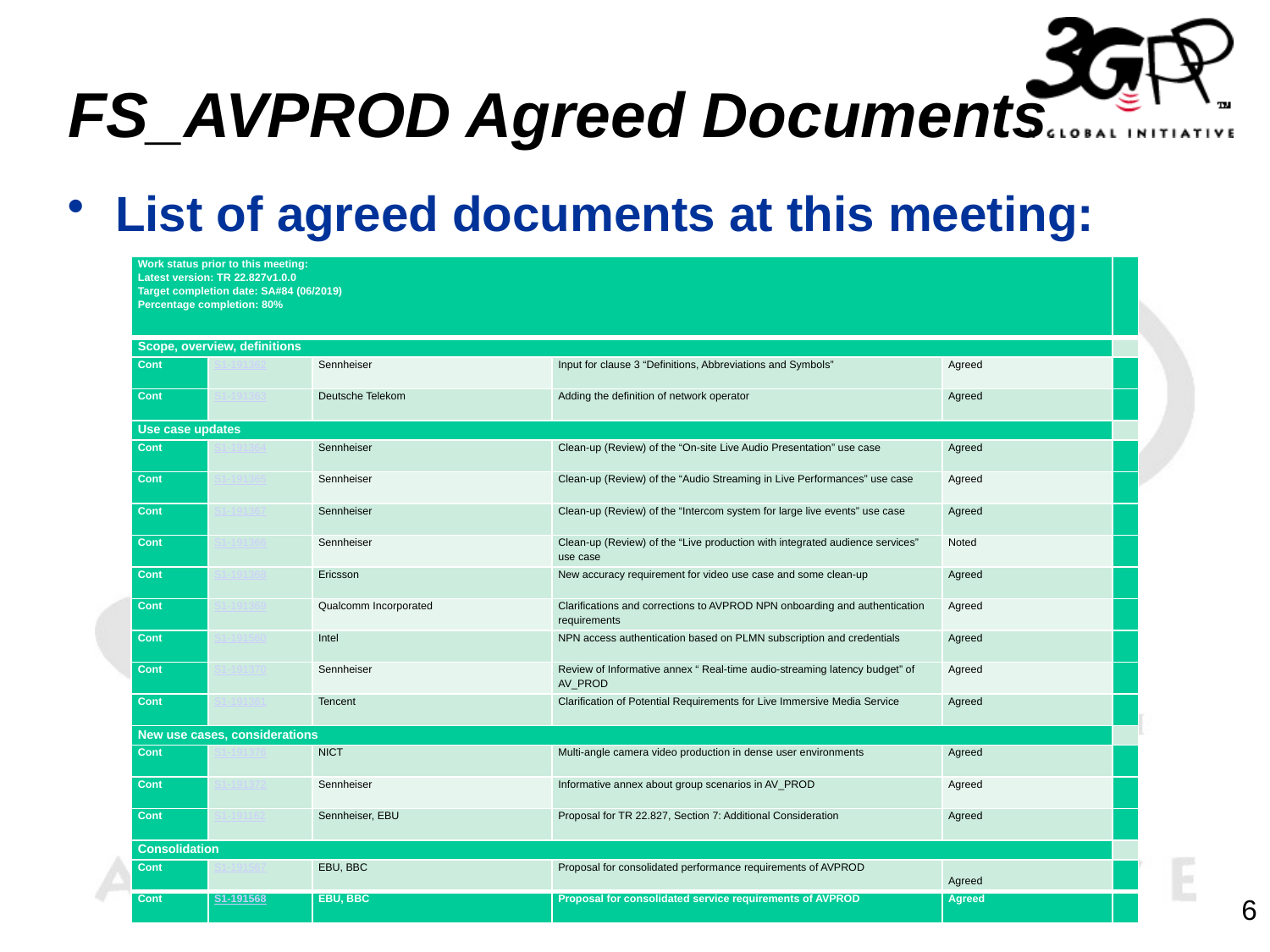

# FS_AVPROD Agreed Documents
List of agreed documents at this meeting:

| Work status prior to this meeting: Latest version: TR 22.827v1.0.0 Target completion date: SA#84 (06/2019) Percentage completion: 80% |  |  |  |  |  |
| --- | --- | --- | --- | --- | --- |
| Scope, overview, definitions |  |  |  |  |  |
| Cont | S1-191362 | Sennheiser | Input for clause 3 “Definitions, Abbreviations and Symbols” | Agreed |  |
| Cont | S1-191363 | Deutsche Telekom | Adding the definition of network operator | Agreed |  |
| Use case updates |  |  |  |  |  |
| Cont | S1-191364 | Sennheiser | Clean-up (Review) of the “On-site Live Audio Presentation” use case | Agreed |  |
| Cont | S1-191365 | Sennheiser | Clean-up (Review) of the “Audio Streaming in Live Performances” use case | Agreed |  |
| Cont | S1-191367 | Sennheiser | Clean-up (Review) of the “Intercom system for large live events” use case | Agreed |  |
| Cont | S1-191366 | Sennheiser | Clean-up (Review) of the “Live production with integrated audience services” use case | Noted |  |
| Cont | S1-191368 | Ericsson | New accuracy requirement for video use case and some clean-up | Agreed |  |
| Cont | S1-191369 | Qualcomm Incorporated | Clarifications and corrections to AVPROD NPN onboarding and authentication requirements | Agreed |  |
| Cont | S1-191560 | Intel | NPN access authentication based on PLMN subscription and credentials | Agreed |  |
| Cont | S1-191370 | Sennheiser | Review of Informative annex “ Real-time audio-streaming latency budget” of AV\_PROD | Agreed |  |
| Cont | S1-191361 | Tencent | Clarification of Potential Requirements for Live Immersive Media Service | Agreed |  |
| New use cases, considerations |  |  |  |  |  |
| Cont | S1-191376 | NICT | Multi-angle camera video production in dense user environments | Agreed |  |
| Cont | S1-191372 | Sennheiser | Informative annex about group scenarios in AV\_PROD | Agreed |  |
| Cont | S1-191162 | Sennheiser, EBU | Proposal for TR 22.827, Section 7: Additional Consideration | Agreed |  |
| Consolidation |  |  |  |  |  |
| Cont | S1-191567 | EBU, BBC | Proposal for consolidated performance requirements of AVPROD | Agreed |  |
| Cont | S1-191568 | EBU, BBC | Proposal for consolidated service requirements of AVPROD | Agreed |  |
6